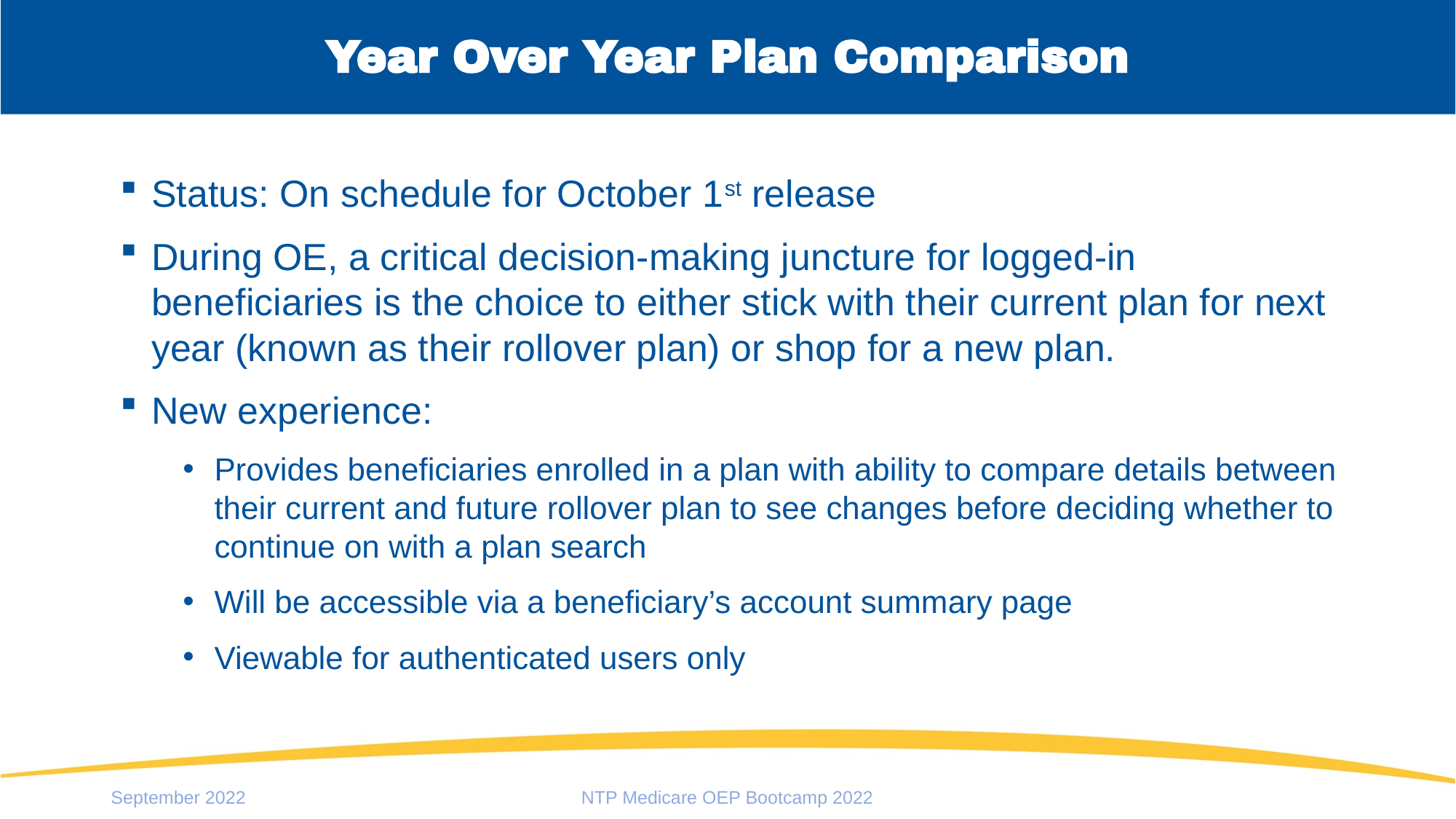

# Year Over Year Plan Comparison
Status: On schedule for October 1st release
During OE, a critical decision-making juncture for logged-in beneficiaries is the choice to either stick with their current plan for next year (known as their rollover plan) or shop for a new plan.
New experience:
Provides beneficiaries enrolled in a plan with ability to compare details between their current and future rollover plan to see changes before deciding whether to continue on with a plan search
Will be accessible via a beneficiary’s account summary page
Viewable for authenticated users only
September 2022
NTP Medicare OEP Bootcamp 2022